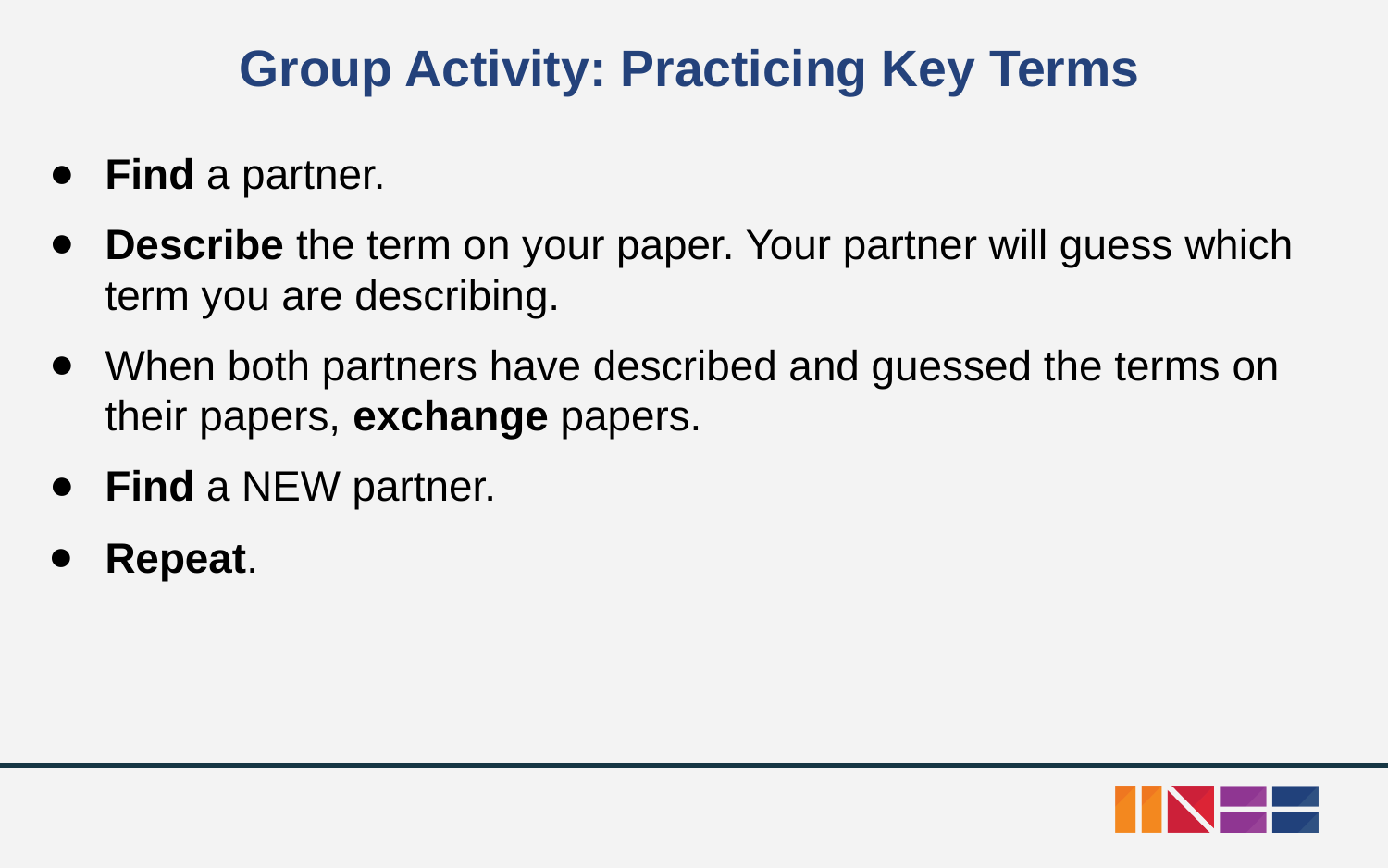

# Group Activity: Practicing Key Terms
Find a partner.
Describe the term on your paper. Your partner will guess which term you are describing.
When both partners have described and guessed the terms on their papers, exchange papers.
Find a NEW partner.
Repeat.